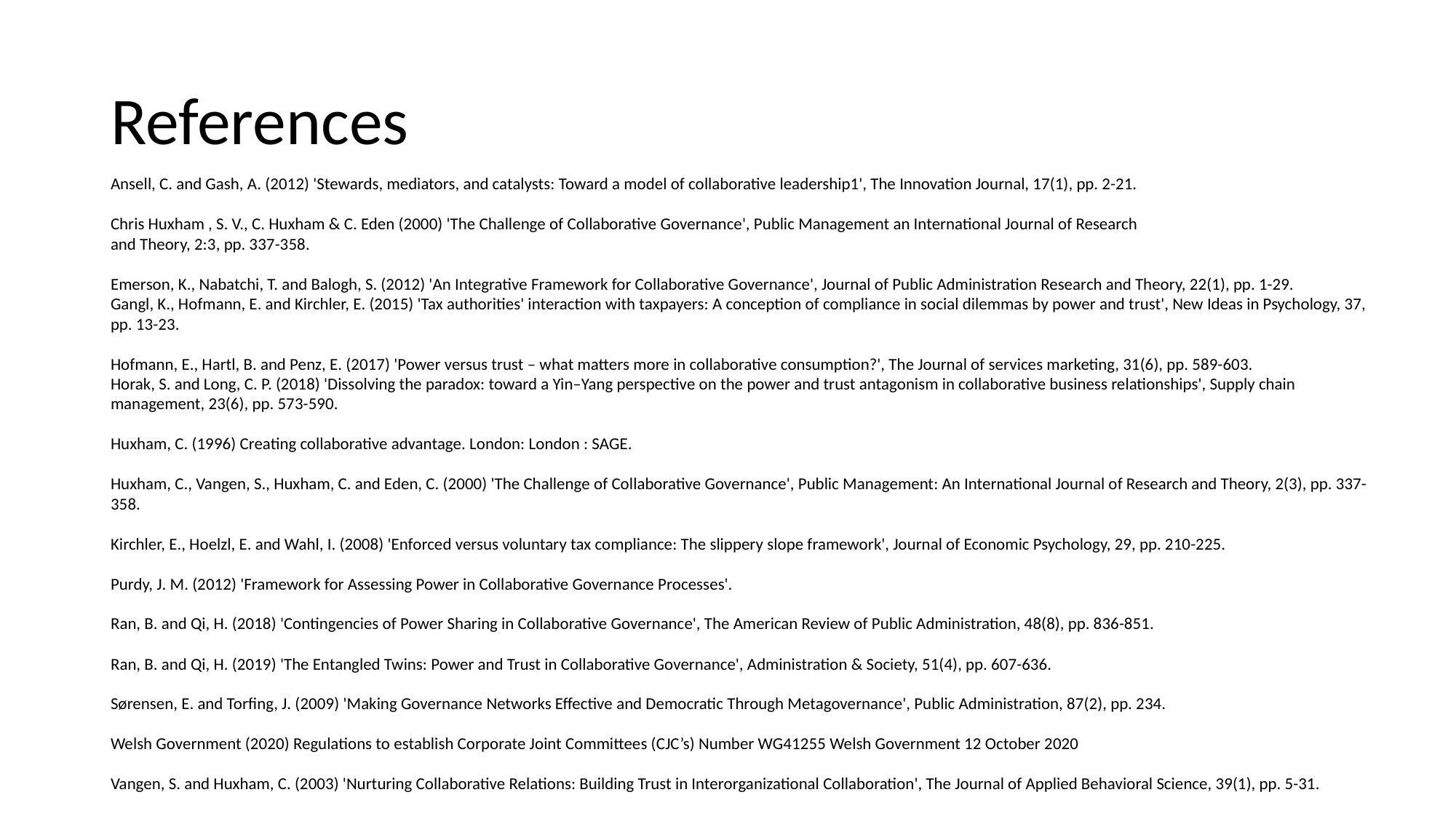

# References
Ansell, C. and Gash, A. (2012) 'Stewards, mediators, and catalysts: Toward a model of collaborative leadership1', The Innovation Journal, 17(1), pp. 2-21.

Chris Huxham , S. V., C. Huxham & C. Eden (2000) 'The Challenge of Collaborative Governance', Public Management an International Journal of Research
and Theory, 2:3, pp. 337-358.

Emerson, K., Nabatchi, T. and Balogh, S. (2012) 'An Integrative Framework for Collaborative Governance', Journal of Public Administration Research and Theory, 22(1), pp. 1-29.
Gangl, K., Hofmann, E. and Kirchler, E. (2015) 'Tax authorities' interaction with taxpayers: A conception of compliance in social dilemmas by power and trust', New Ideas in Psychology, 37, pp. 13-23.

Hofmann, E., Hartl, B. and Penz, E. (2017) 'Power versus trust – what matters more in collaborative consumption?', The Journal of services marketing, 31(6), pp. 589-603.
Horak, S. and Long, C. P. (2018) 'Dissolving the paradox: toward a Yin–Yang perspective on the power and trust antagonism in collaborative business relationships', Supply chain management, 23(6), pp. 573-590.

Huxham, C. (1996) Creating collaborative advantage. London: London : SAGE.

Huxham, C., Vangen, S., Huxham, C. and Eden, C. (2000) 'The Challenge of Collaborative Governance', Public Management: An International Journal of Research and Theory, 2(3), pp. 337-358.

Kirchler, E., Hoelzl, E. and Wahl, I. (2008) 'Enforced versus voluntary tax compliance: The slippery slope framework', Journal of Economic Psychology, 29, pp. 210-225.

Purdy, J. M. (2012) 'Framework for Assessing Power in Collaborative Governance Processes'.

Ran, B. and Qi, H. (2018) 'Contingencies of Power Sharing in Collaborative Governance', The American Review of Public Administration, 48(8), pp. 836-851.

Ran, B. and Qi, H. (2019) 'The Entangled Twins: Power and Trust in Collaborative Governance', Administration & Society, 51(4), pp. 607-636.

Sørensen, E. and Torfing, J. (2009) 'Making Governance Networks Effective and Democratic Through Metagovernance', Public Administration, 87(2), pp. 234.

Welsh Government (2020) Regulations to establish Corporate Joint Committees (CJC’s) Number WG41255 Welsh Government 12 October 2020

Vangen, S. and Huxham, C. (2003) 'Nurturing Collaborative Relations: Building Trust in Interorganizational Collaboration', The Journal of Applied Behavioral Science, 39(1), pp. 5-31.